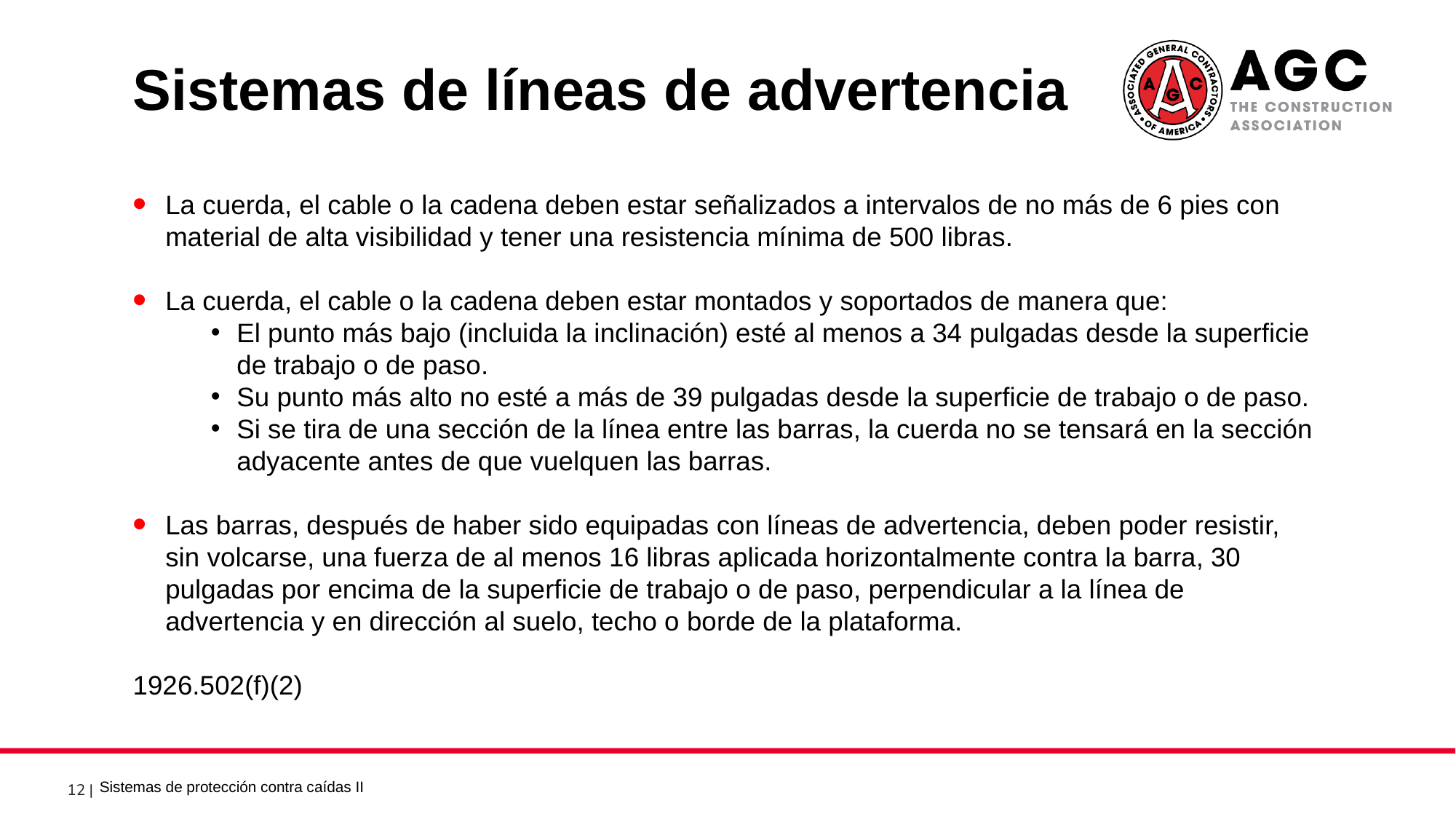

Sistemas de líneas de advertencia 4
La cuerda, el cable o la cadena deben estar señalizados a intervalos de no más de 6 pies con material de alta visibilidad y tener una resistencia mínima de 500 libras.

La cuerda, el cable o la cadena deben estar montados y soportados de manera que:
El punto más bajo (incluida la inclinación) esté al menos a 34 pulgadas desde la superficie de trabajo o de paso.
Su punto más alto no esté a más de 39 pulgadas desde la superficie de trabajo o de paso.
Si se tira de una sección de la línea entre las barras, la cuerda no se tensará en la sección adyacente antes de que vuelquen las barras.

Las barras, después de haber sido equipadas con líneas de advertencia, deben poder resistir, sin volcarse, una fuerza de al menos 16 libras aplicada horizontalmente contra la barra, 30 pulgadas por encima de la superficie de trabajo o de paso, perpendicular a la línea de advertencia y en dirección al suelo, techo o borde de la plataforma.

1926.502(f)(2)
Sistemas de protección contra caídas II